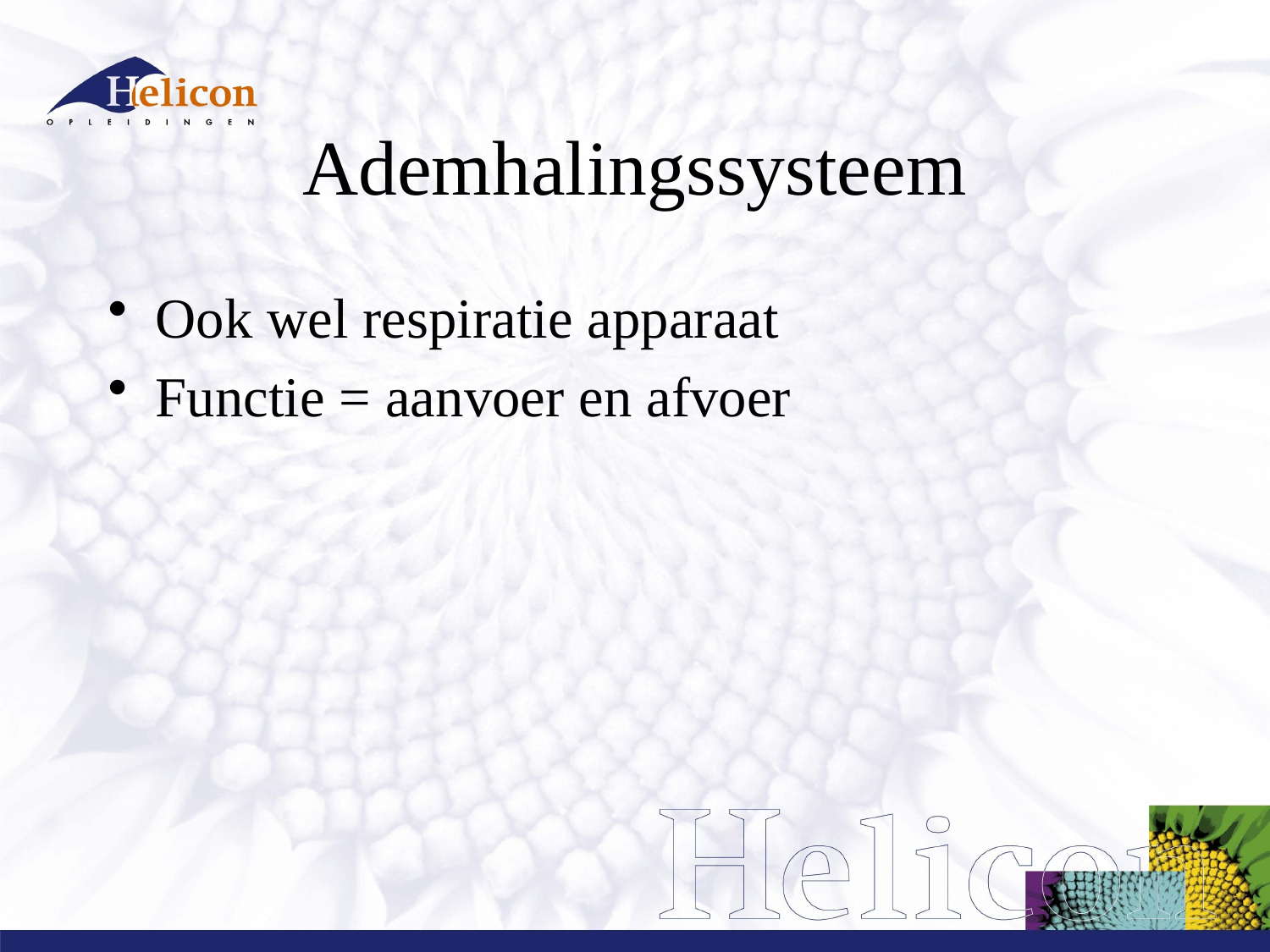

# Ademhalingssysteem
Ook wel respiratie apparaat
Functie = aanvoer en afvoer